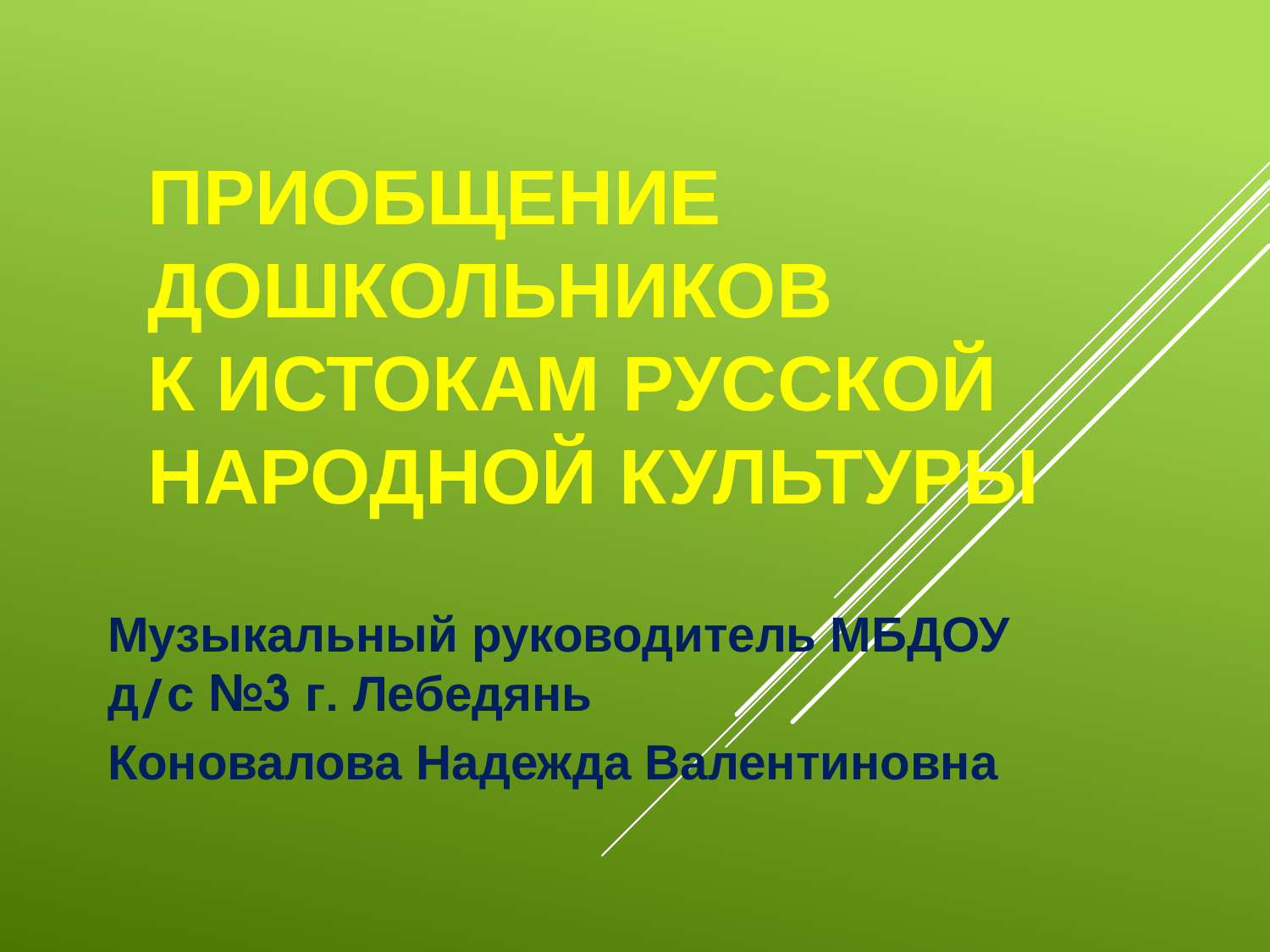

# ПРИОБЩЕНИЕ ДОШКОЛЬНИКОВ К ИСТОКАМ РУССКОЙ НАРОДНОЙ КУЛЬТУРЫ
Музыкальный руководитель МБДОУ д/с №3 г. Лебедянь
Коновалова Надежда Валентиновна